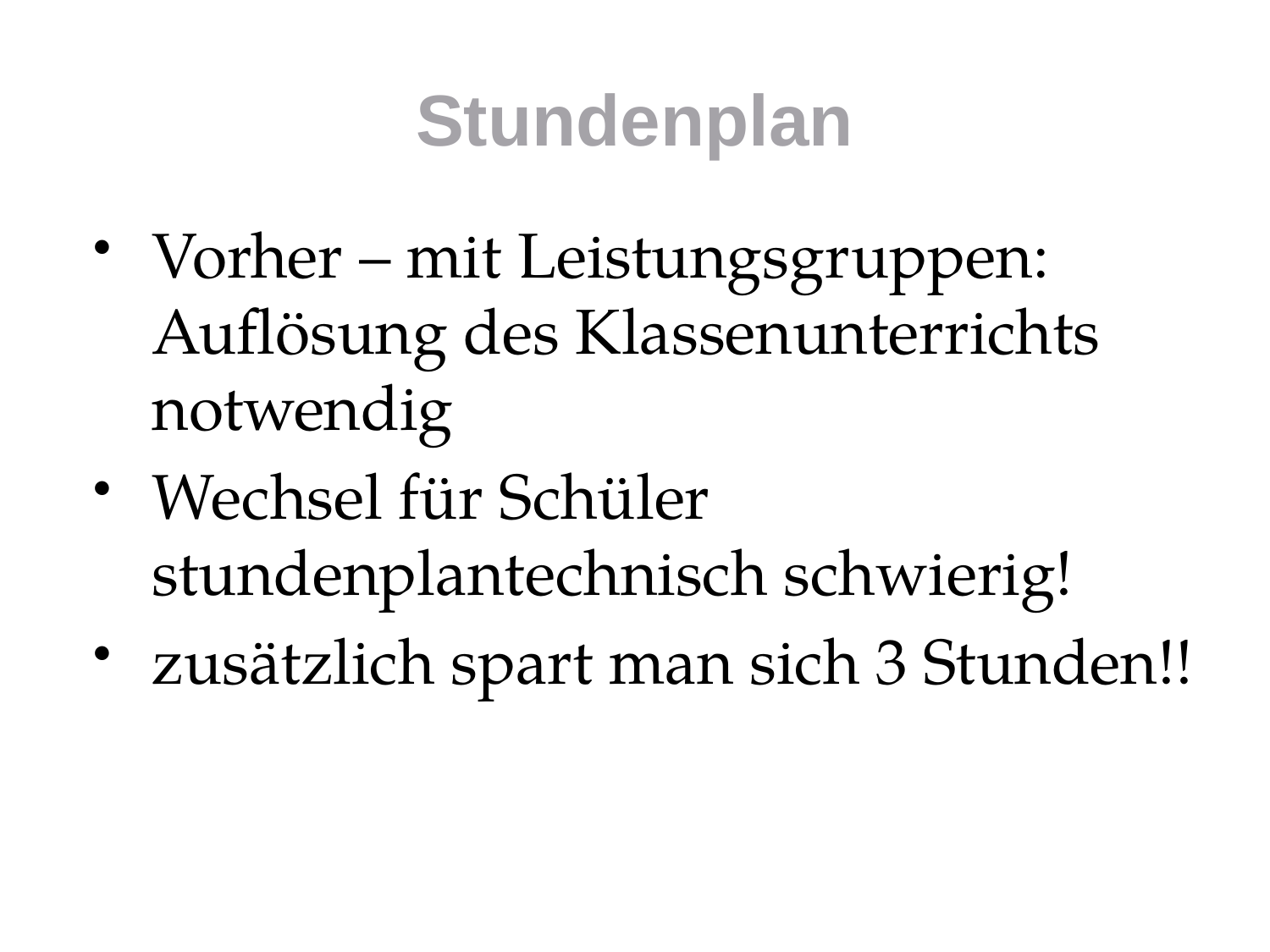

# Stundenplan
Vorher – mit Leistungsgruppen: Auflösung des Klassenunterrichts notwendig
Wechsel für Schüler stundenplantechnisch schwierig!
zusätzlich spart man sich 3 Stunden!!